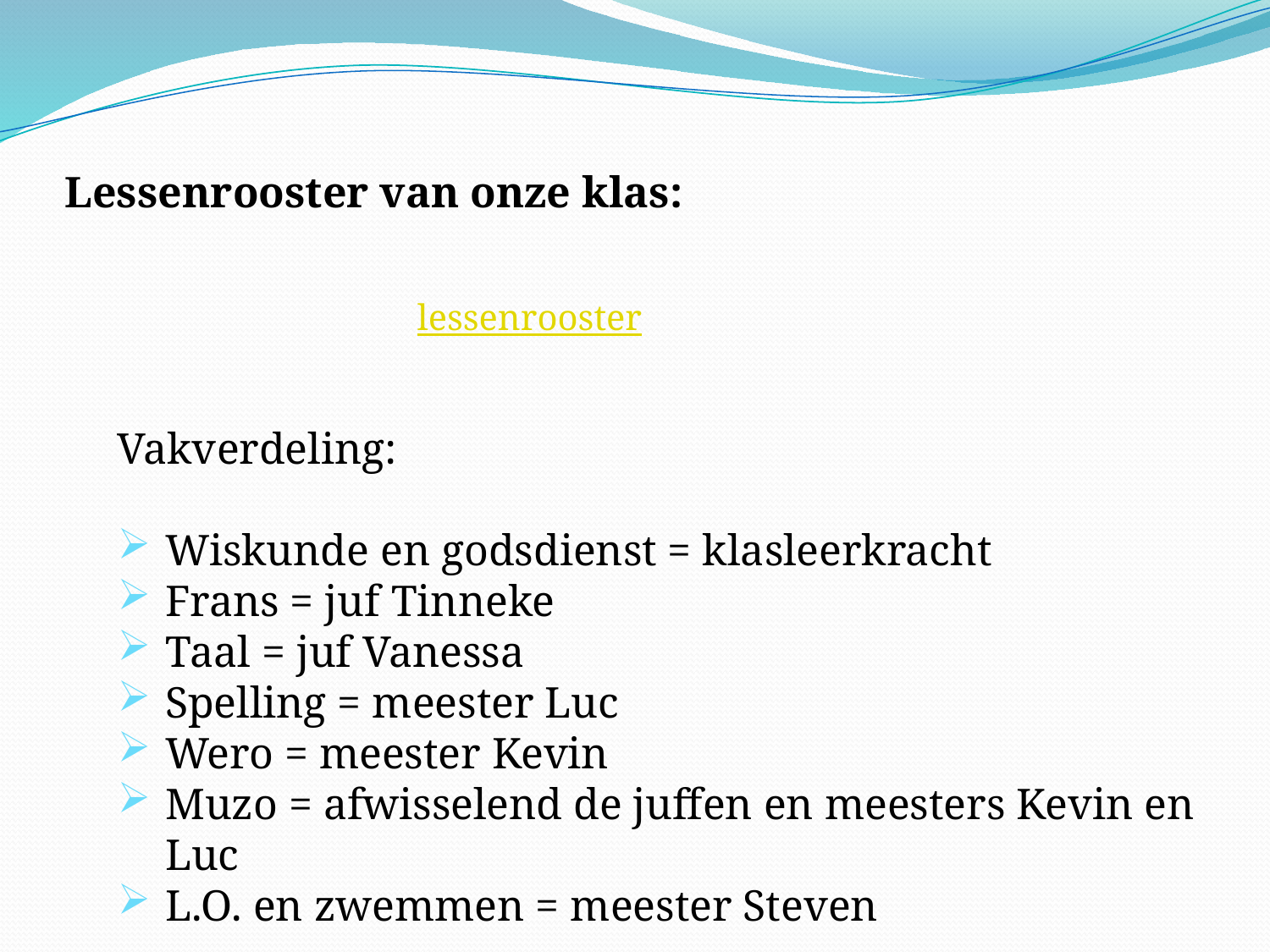

# Lessenrooster van onze klas:
lessenrooster
Vakverdeling:

Wiskunde en godsdienst = klasleerkracht
Frans = juf Tinneke
Taal = juf Vanessa
Spelling = meester Luc
Wero = meester Kevin
Muzo = afwisselend de juffen en meesters Kevin en Luc
L.O. en zwemmen = meester Steven